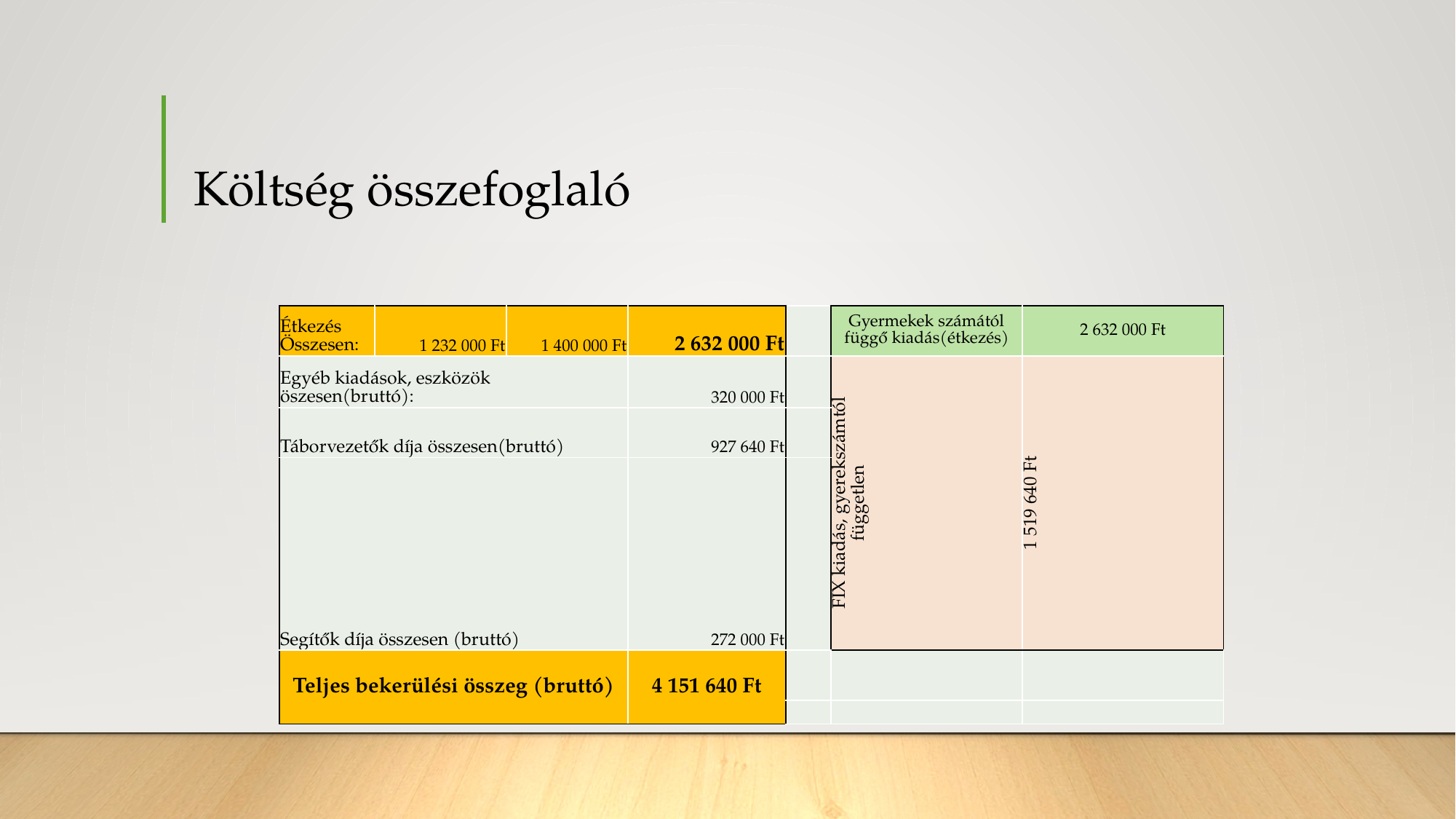

# Költség összefoglaló
| Étkezés Összesen: | 1 232 000 Ft | 1 400 000 Ft | 2 632 000 Ft |  | Gyermekek számától függő kiadás(étkezés) | 2 632 000 Ft |
| --- | --- | --- | --- | --- | --- | --- |
| Egyéb kiadások, eszközök öszesen(bruttó): |  |  | 320 000 Ft |  | FIX kiadás, gyerekszámtól független | 1 519 640 Ft |
| Táborvezetők díja összesen(bruttó) |  |  | 927 640 Ft |  |  |  |
| Segítők díja összesen (bruttó) |  |  | 272 000 Ft |  |  |  |
| Teljes bekerülési összeg (bruttó) |  |  | 4 151 640 Ft |  |  |  |
|  |  |  |  |  |  |  |